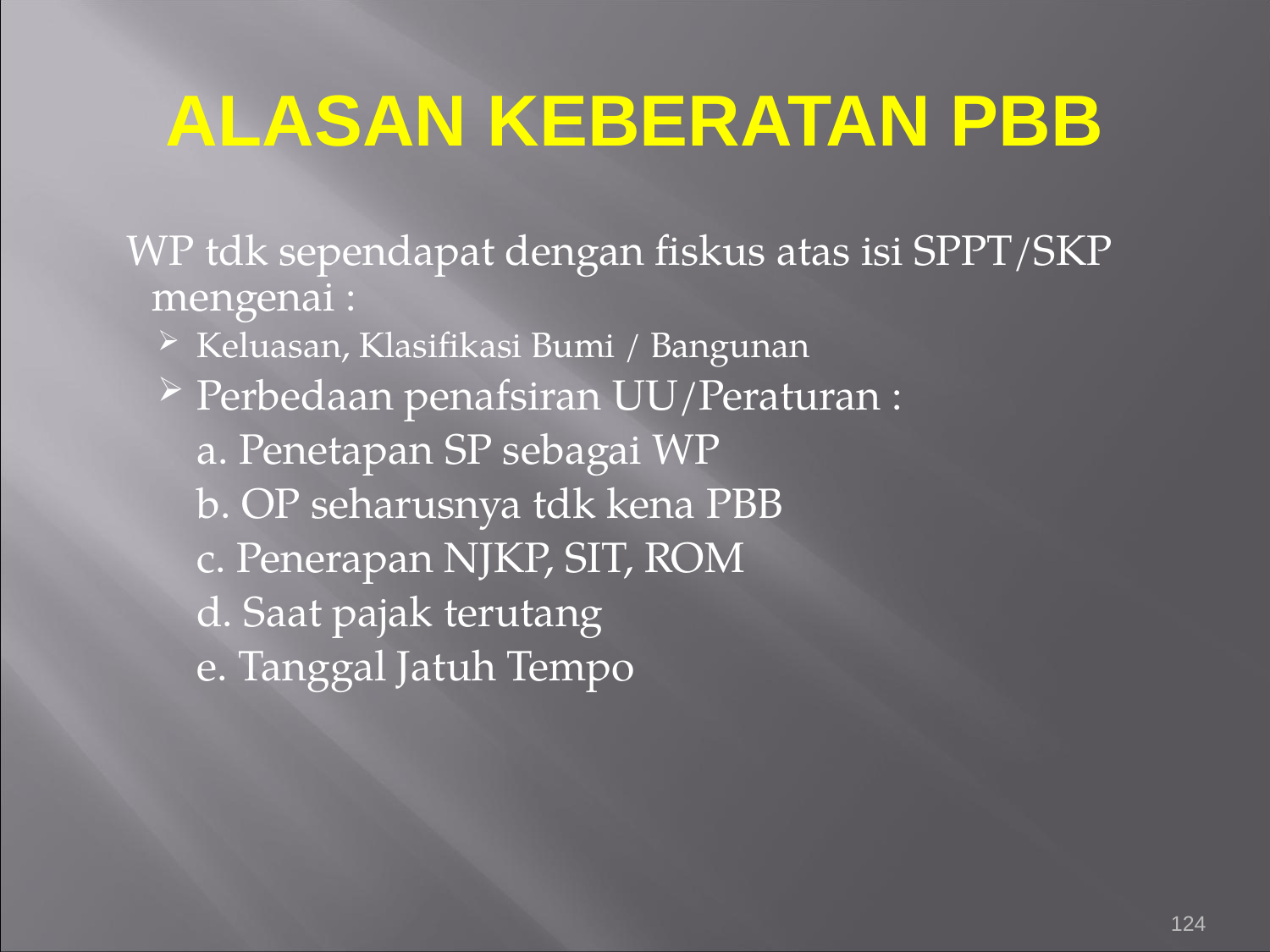

ALASAN KEBERATAN PBB
   WP tdk sependapat dengan fiskus atas isi SPPT/SKP mengenai :
Keluasan, Klasifikasi Bumi / Bangunan
Perbedaan penafsiran UU/Peraturan :
	a. Penetapan SP sebagai WP
	b. OP seharusnya tdk kena PBB
	c. Penerapan NJKP, SIT, ROM
	d. Saat pajak terutang
	e. Tanggal Jatuh Tempo
124